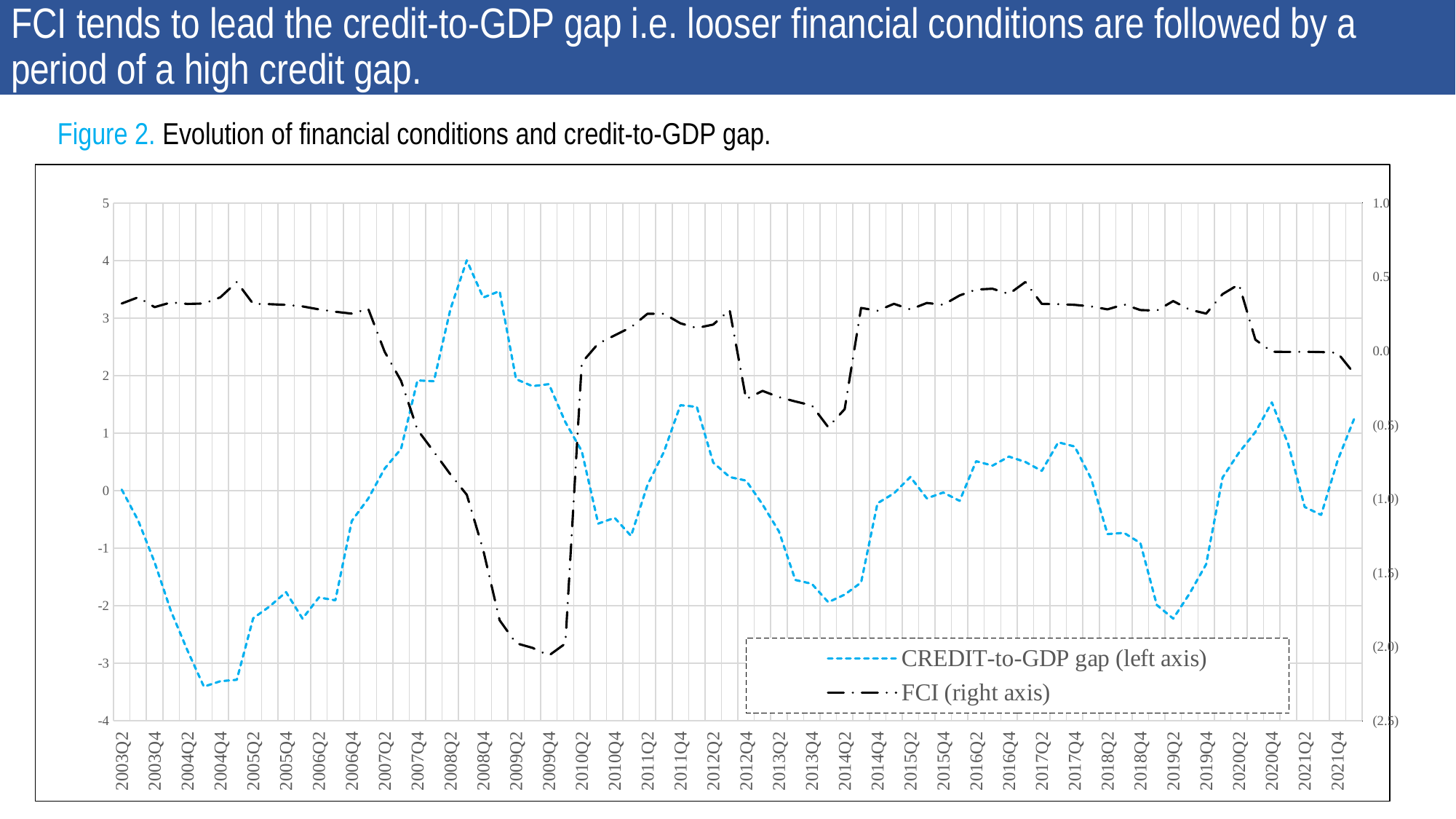

# FCI tends to lead the credit-to-GDP gap i.e. looser financial conditions are followed by a period of a high credit gap.
Figure 2. Evolution of financial conditions and credit-to-GDP gap.

### Chart

| Category | CREDIT-to-GDP gap (left axis) | FCI (right axis) |
|---|---|---|
| 2003Q2 | 0.0183276428309753 | 0.3206025776641491 |
| 2003Q3 | -0.5179705330691972 | 0.3628965732619601 |
| 2003Q4 | -1.2443447552103997 | 0.29621860163829505 |
| 2004Q1 | -2.09632095325611 | 0.32834382440781607 |
| 2004Q2 | -2.7787686121102397 | 0.3181199778693191 |
| 2004Q3 | -3.40677080349761 | 0.3206025776641491 |
| 2004Q4 | -3.31253228280648 | 0.3628965732619601 |
| 2005Q1 | -3.28785092240998 | 0.466104825661637 |
| 2005Q2 | -2.21881916623553 | 0.31848843738290816 |
| 2005Q3 | -2.01330516061786 | 0.31619380973204303 |
| 2005Q4 | -1.76301922043092 | 0.311715794190316 |
| 2006Q1 | -2.22314499246429 | 0.301184248666961 |
| 2006Q2 | -1.8564996874209596 | 0.281269398204502 |
| 2006Q3 | -1.90524786350435 | 0.2653145542141421 |
| 2006Q4 | -0.527667396503361 | 0.252506785531151 |
| 2007Q1 | -0.13842275783721902 | 0.28545711556782005 |
| 2007Q2 | 0.38338198392688416 | -0.005203271755056723 |
| 2007Q3 | 0.725869535840718 | -0.201408900689039 |
| 2007Q4 | 1.9166685152608298 | -0.5325765739037279 |
| 2008Q1 | 1.9027346430185497 | -0.6820000000000002 |
| 2008Q2 | 3.152045585134059 | -0.8340000000000001 |
| 2008Q3 | 4.004571540073759 | -0.972 |
| 2008Q4 | 3.35799512700034 | -1.3449 |
| 2009Q1 | 3.4690488171541194 | -1.82 |
| 2009Q2 | 1.9385768626798898 | -1.9756999999999998 |
| 2009Q3 | 1.81689971141171 | -2.007 |
| 2009Q4 | 1.85243355793863 | -2.0589999999999997 |
| 2010Q1 | 1.1917805115981401 | -1.9777999999999998 |
| 2010Q2 | 0.6866423213329891 | -0.07952032717550561 |
| 2010Q3 | -0.5722489969565812 | 0.05000000000000001 |
| 2010Q4 | -0.47219487028242907 | 0.10520327175505603 |
| 2011Q1 | -0.7875281063106588 | 0.16040654351011302 |
| 2011Q2 | 0.09828515339084733 | 0.25174858092474606 |
| 2011Q3 | 0.672522320431546 | 0.25174858092474606 |
| 2011Q4 | 1.4856511124893996 | 0.187023662815014 |
| 2012Q1 | 1.4573228890640597 | 0.155085624667235 |
| 2012Q2 | 0.48873275368312996 | 0.17855311511368996 |
| 2012Q3 | 0.23699431349503902 | 0.27670476726563104 |
| 2012Q4 | 0.174905630303548 | -0.3254844743991291 |
| 2013Q1 | -0.239303414708238 | -0.2698929832149171 |
| 2013Q2 | -0.708510778441429 | -0.3120544688305521 |
| 2013Q3 | -1.5524402002279498 | -0.34135075642341306 |
| 2013Q4 | -1.61871100459269 | -0.36820155655329795 |
| 2014Q1 | -1.93912215996186 | -0.515323514217174 |
| 2014Q2 | -1.80705720893613 | -0.3929709416210771 |
| 2014Q3 | -1.5977162493446897 | 0.29066674464364206 |
| 2014Q4 | -0.21845043292240204 | 0.2721577177301279 |
| 2015Q1 | -0.0467419564467661 | 0.31868753112156306 |
| 2015Q2 | 0.238364737611142 | 0.2805596865330329 |
| 2015Q3 | -0.133869705523132 | 0.32437284397374516 |
| 2015Q4 | -0.03228140814157851 | 0.3120052679975141 |
| 2016Q1 | -0.176700718409833 | 0.3753481723826381 |
| 2016Q2 | 0.511684662335206 | 0.4152331595048279 |
| 2016Q3 | 0.4358023832565571 | 0.4208230011792971 |
| 2016Q4 | 0.5926907345509421 | 0.38494961063916505 |
| 2017Q1 | 0.4986844531255481 | 0.466104825661637 |
| 2017Q2 | 0.3430301183369481 | 0.31848843738290816 |
| 2017Q3 | 0.8404981219617439 | 0.31619380973204303 |
| 2017Q4 | 0.7673306544911461 | 0.311715794190316 |
| 2018Q1 | 0.211480226344235 | 0.301184248666961 |
| 2018Q2 | -0.7551407111084522 | 0.281269398204502 |
| 2018Q3 | -0.7335163812123248 | 0.31455421414218304 |
| 2018Q4 | -0.911131434196562 | 0.27670476726563104 |
| 2019Q1 | -1.9875765879579297 | 0.27301238993864013 |
| 2019Q2 | -2.2243747946153407 | 0.33720779313350907 |
| 2019Q3 | -1.7853176003723201 | 0.2790630713650481 |
| 2019Q4 | -1.27926715543652 | 0.252937747752006 |
| 2020Q1 | 0.22701849307166108 | 0.38397845490125904 |
| 2020Q2 | 0.6615534336293221 | 0.45106773698858993 |
| 2020Q3 | 1.0198130480475598 | 0.076465308512539 |
| 2020Q4 | 1.5342670098107103 | -0.005203271755056723 |
| 2021Q1 | 0.807804756921768 | -0.006502357493390102 |
| 2021Q2 | -0.28342401647833493 | -0.005548878526275101 |
| 2021Q3 | -0.42207815763903506 | -0.007378393397576363 |
| 2021Q4 | 0.5194225998860198 | -0.012427558890903504 |
| 2022Q1 | 1.2423341551822298 | -0.15175779035741202 |